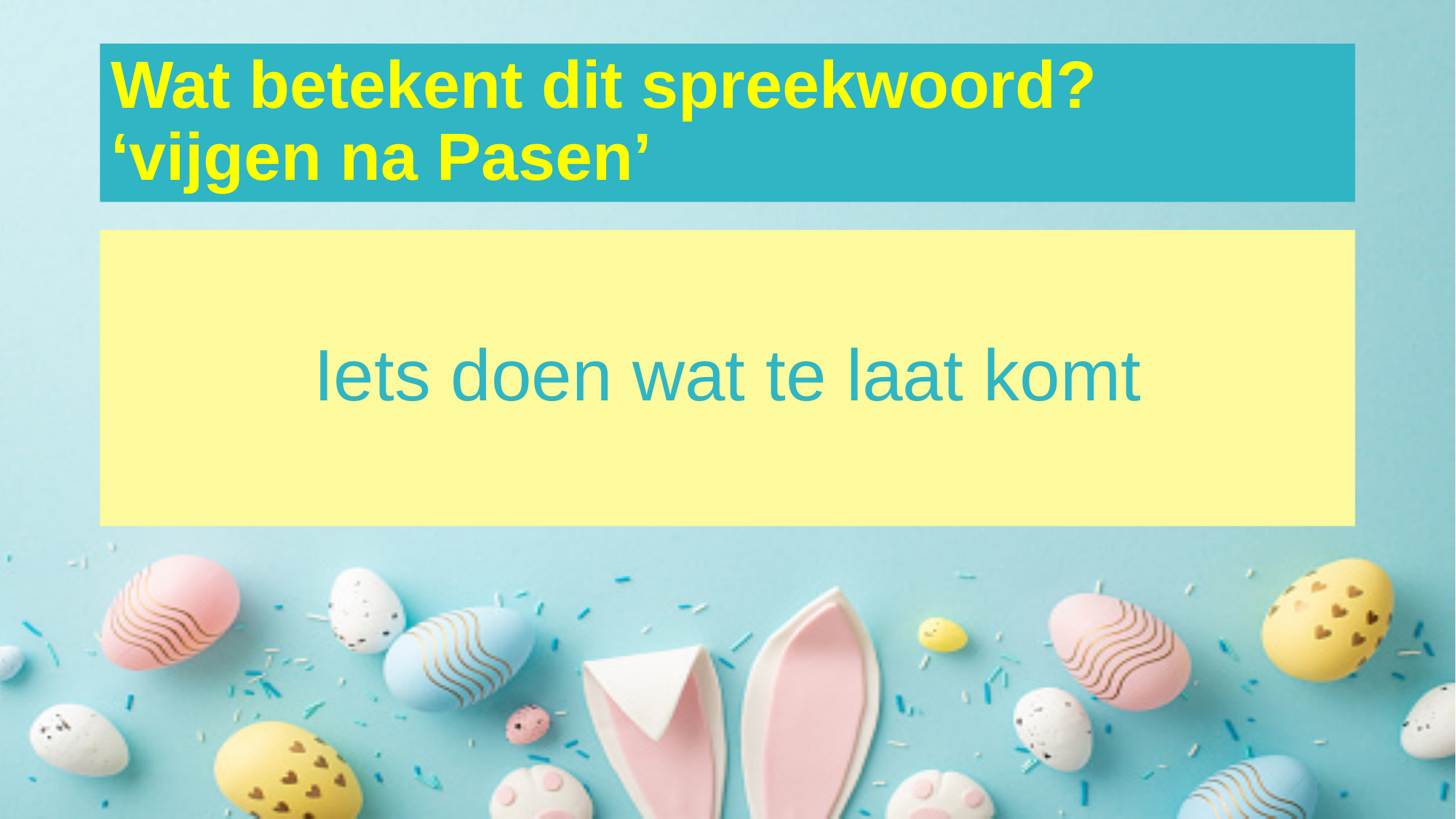

# Wat betekent dit spreekwoord? ‘vijgen na Pasen’

Iets doen wat te laat komt